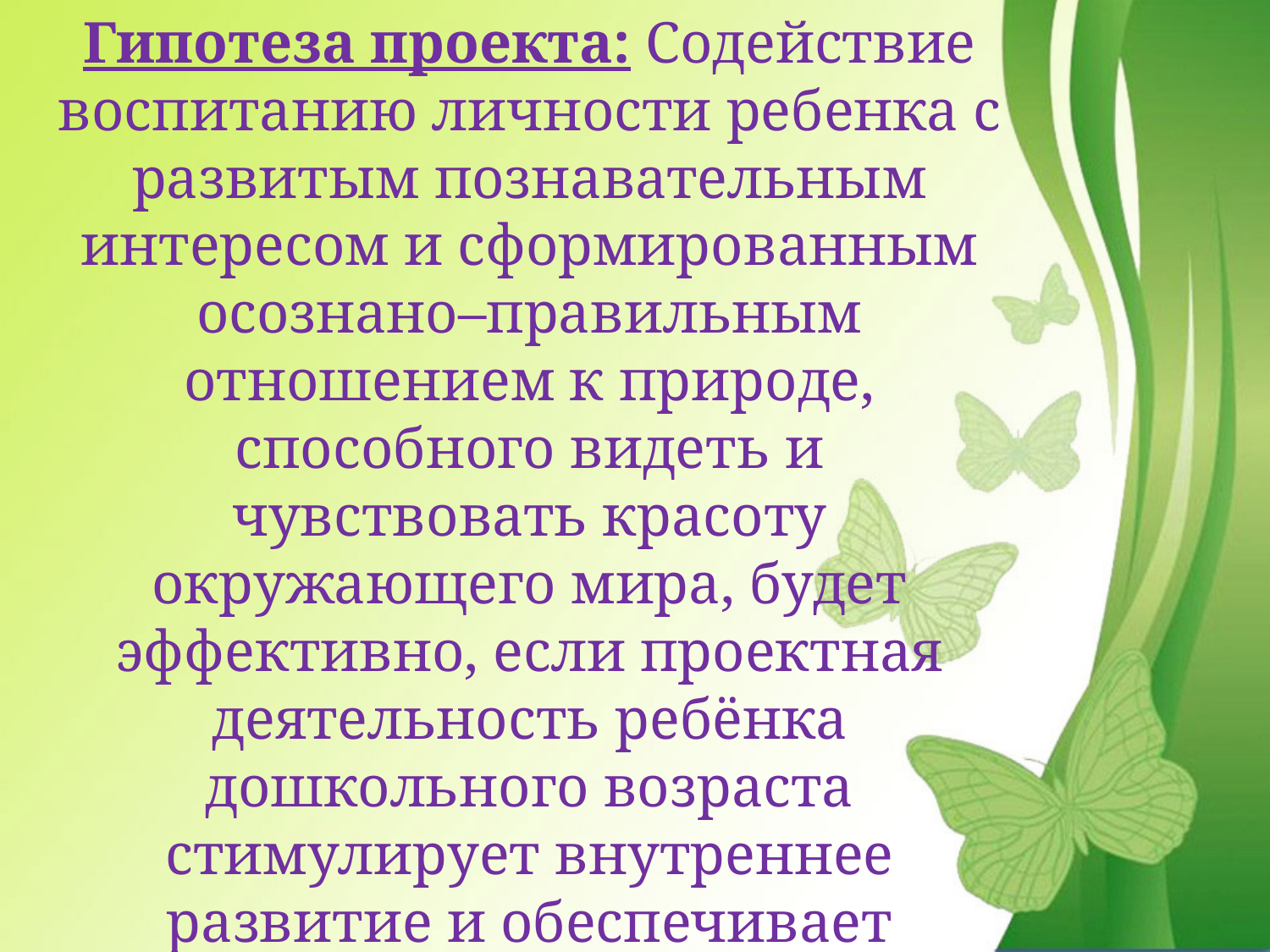

Гипотеза проекта: Содействие воспитанию личности ребенка с развитым познавательным интересом и сформированным осознано–правильным отношением к природе, способного видеть и чувствовать красоту окружающего мира, будет эффективно, если проектная деятельность ребёнка дошкольного возраста стимулирует внутреннее развитие и обеспечивает удовлетворение детских потребностей, запросов, инициативы и желаний.